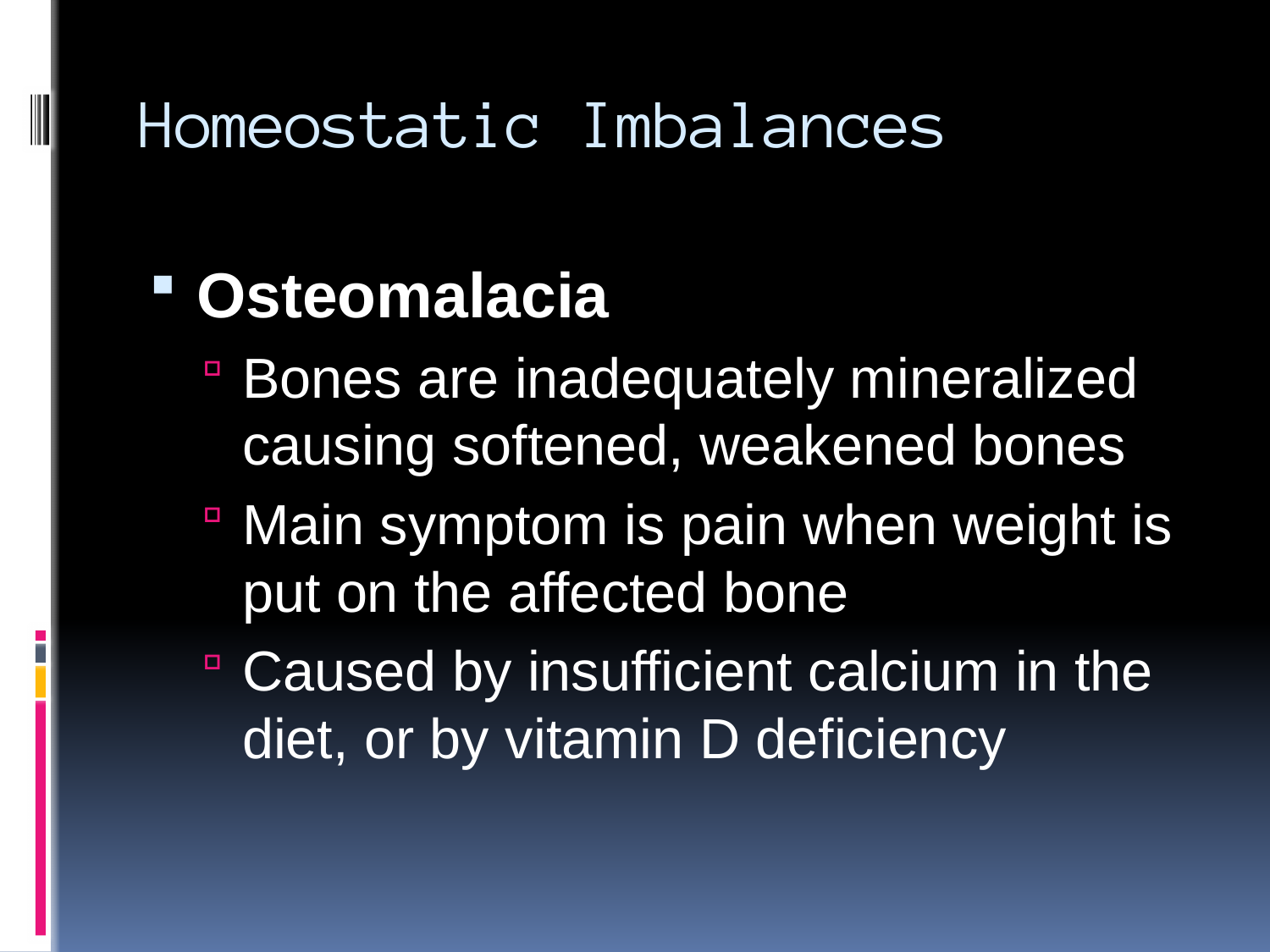

# Homeostatic Imbalances
Osteomalacia
Bones are inadequately mineralized causing softened, weakened bones
Main symptom is pain when weight is put on the affected bone
Caused by insufficient calcium in the diet, or by vitamin D deficiency